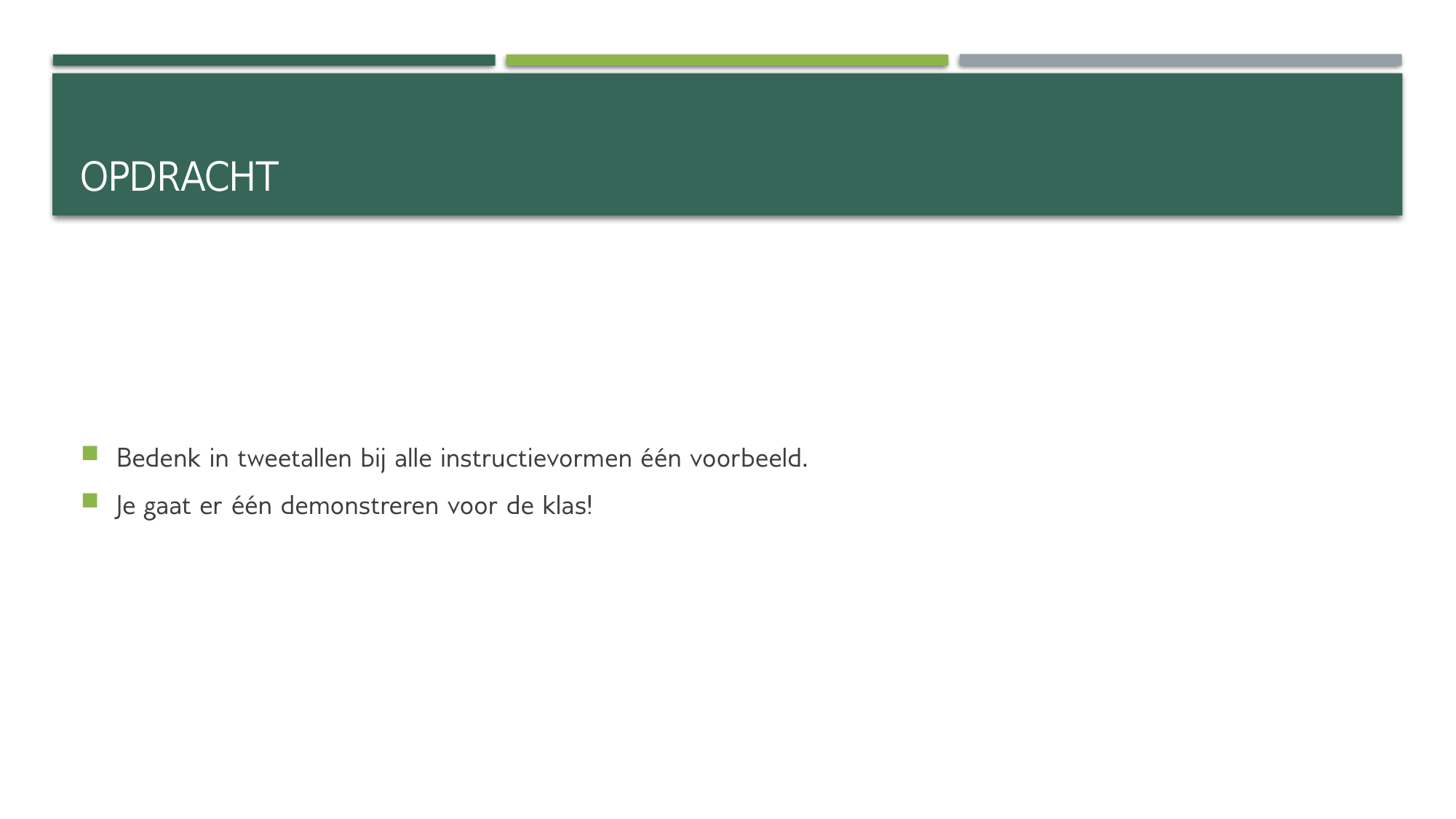

# Opdracht
Bedenk in tweetallen bij alle instructievormen één voorbeeld.
Je gaat er één demonstreren voor de klas!